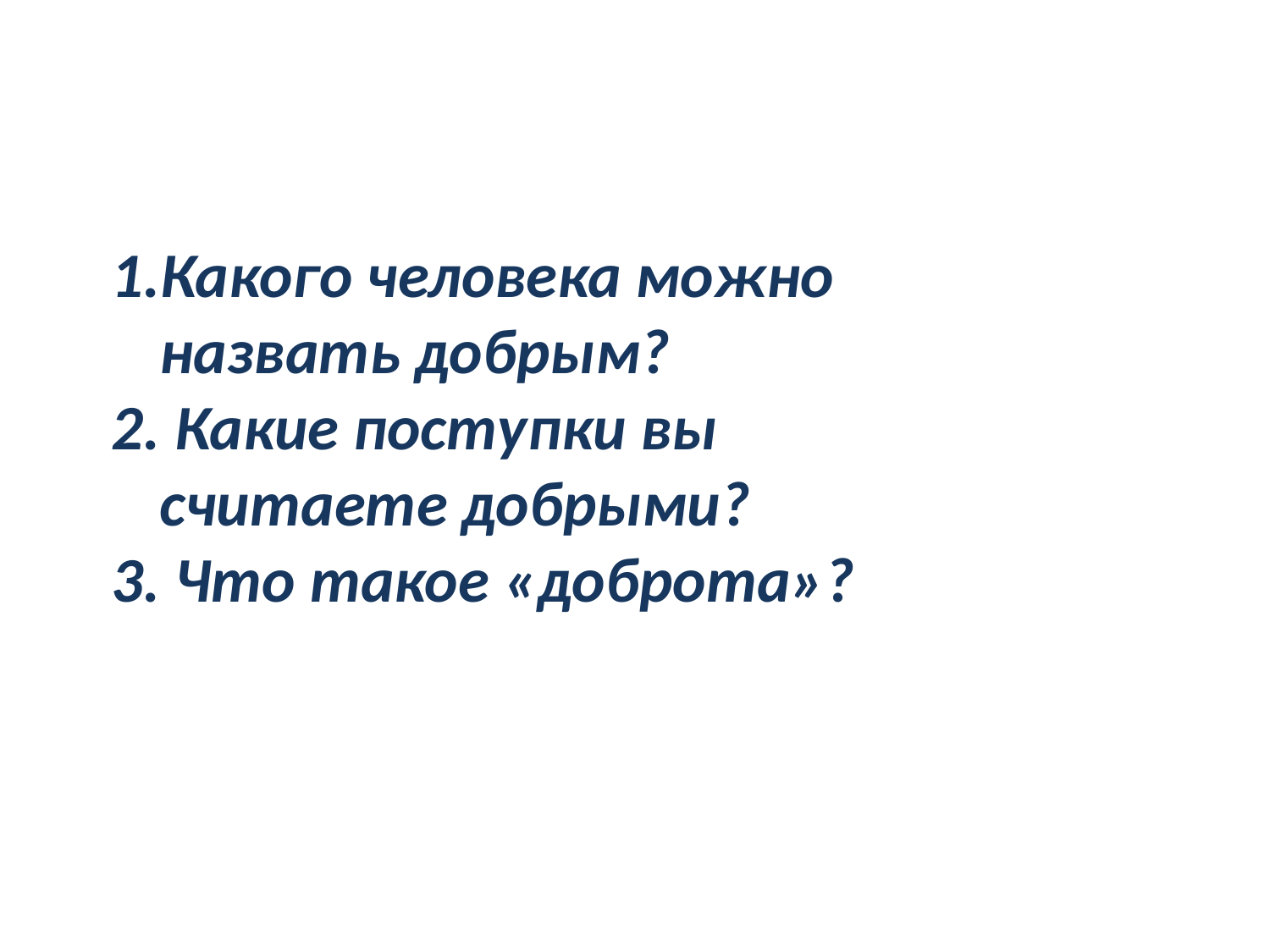

Какого человека можно назвать добрым?
 Какие поступки вы считаете добрыми?
 Что такое «доброта»?